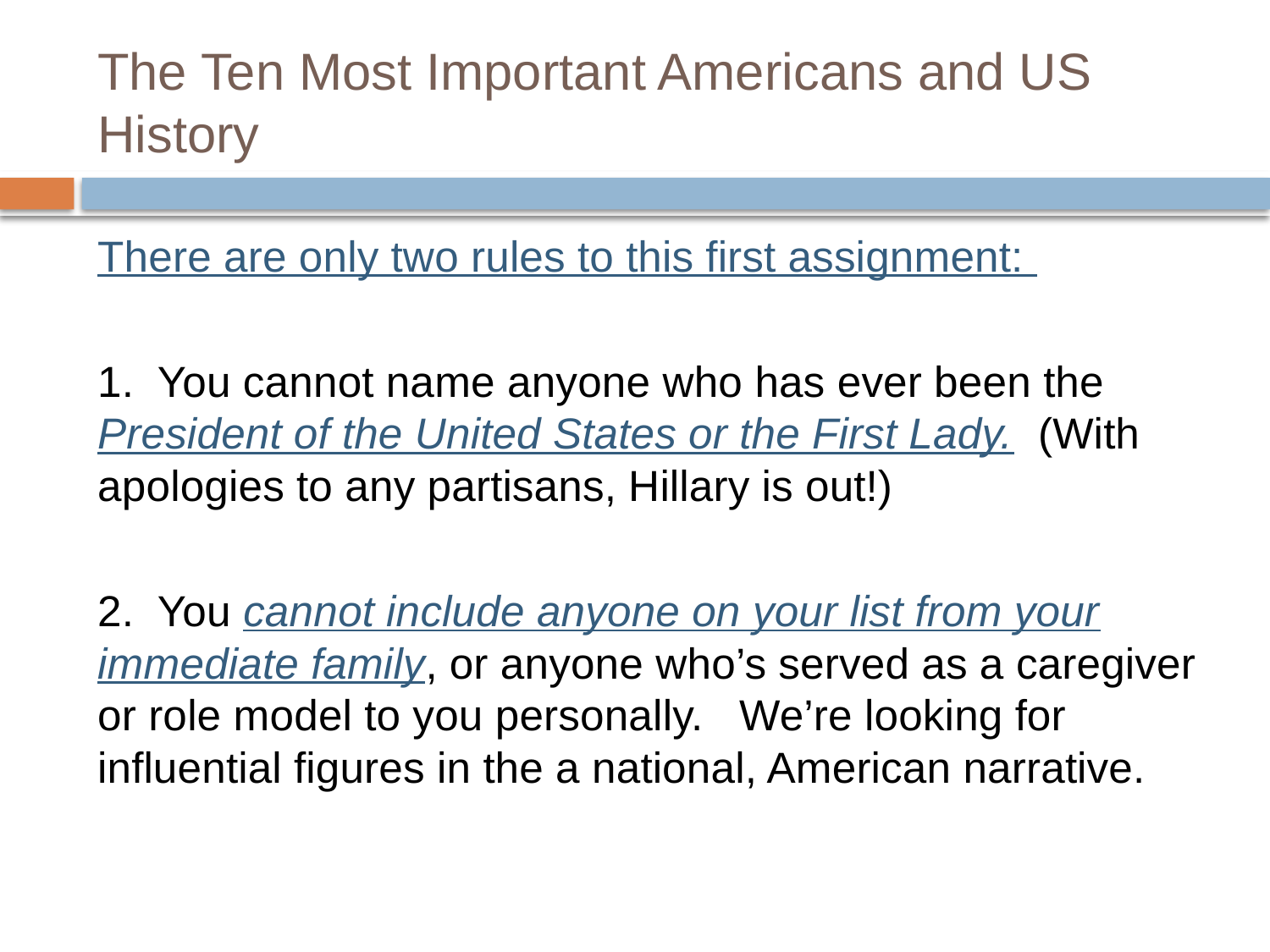

# The Ten Most Important Americans and US History
There are only two rules to this first assignment:

1.  You cannot name anyone who has ever been the President of the United States or the First Lady.  (With apologies to any partisans, Hillary is out!)

2.  You cannot include anyone on your list from your immediate family, or anyone who’s served as a caregiver or role model to you personally.   We’re looking for influential figures in the a national, American narrative.